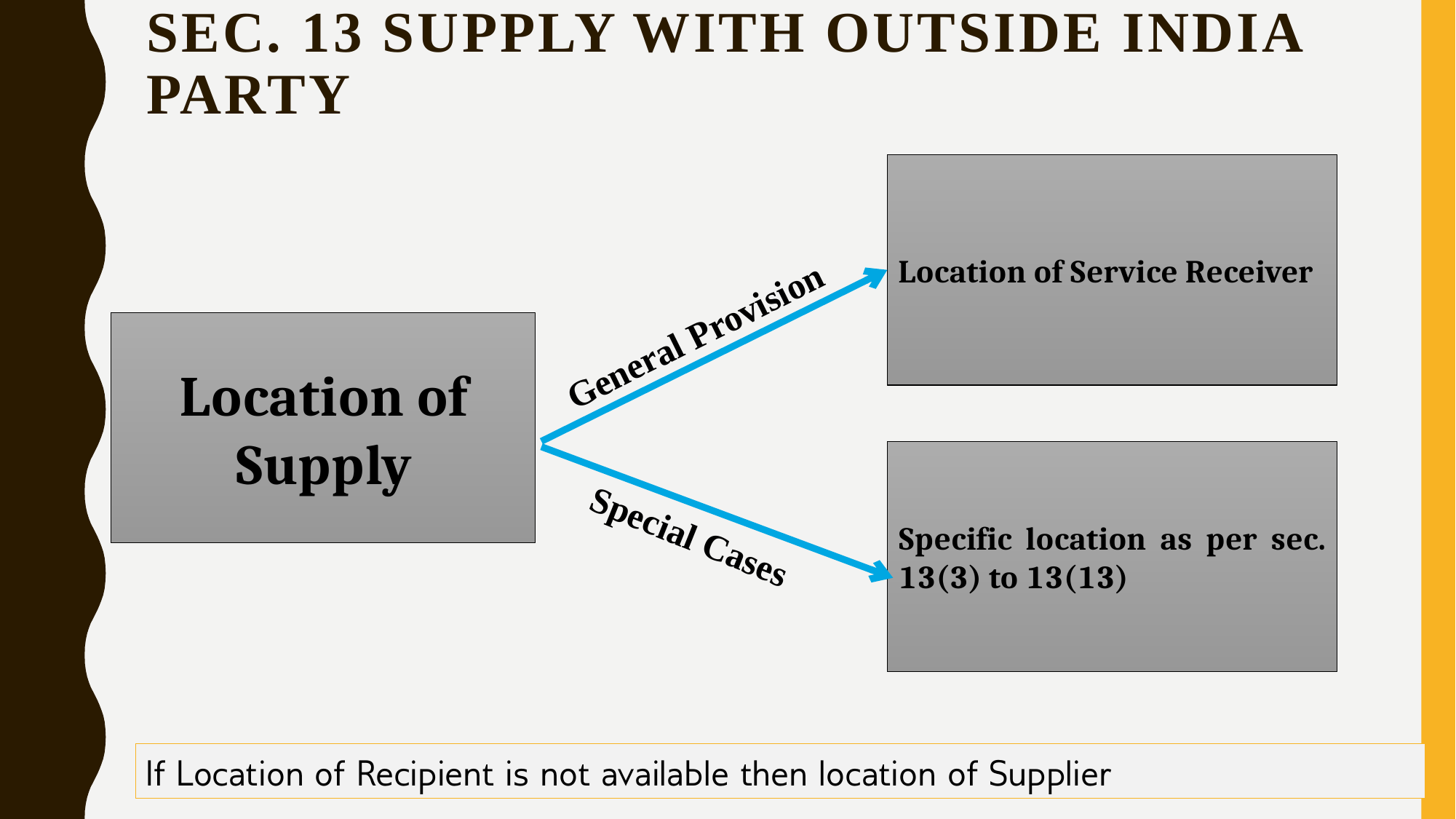

# Sec. 13 Supply with outside India Party
Location of Service Receiver
General Provision
Location of Supply
Specific location as per sec. 13(3) to 13(13)
Special Cases
If Location of Recipient is not available then location of Supplier